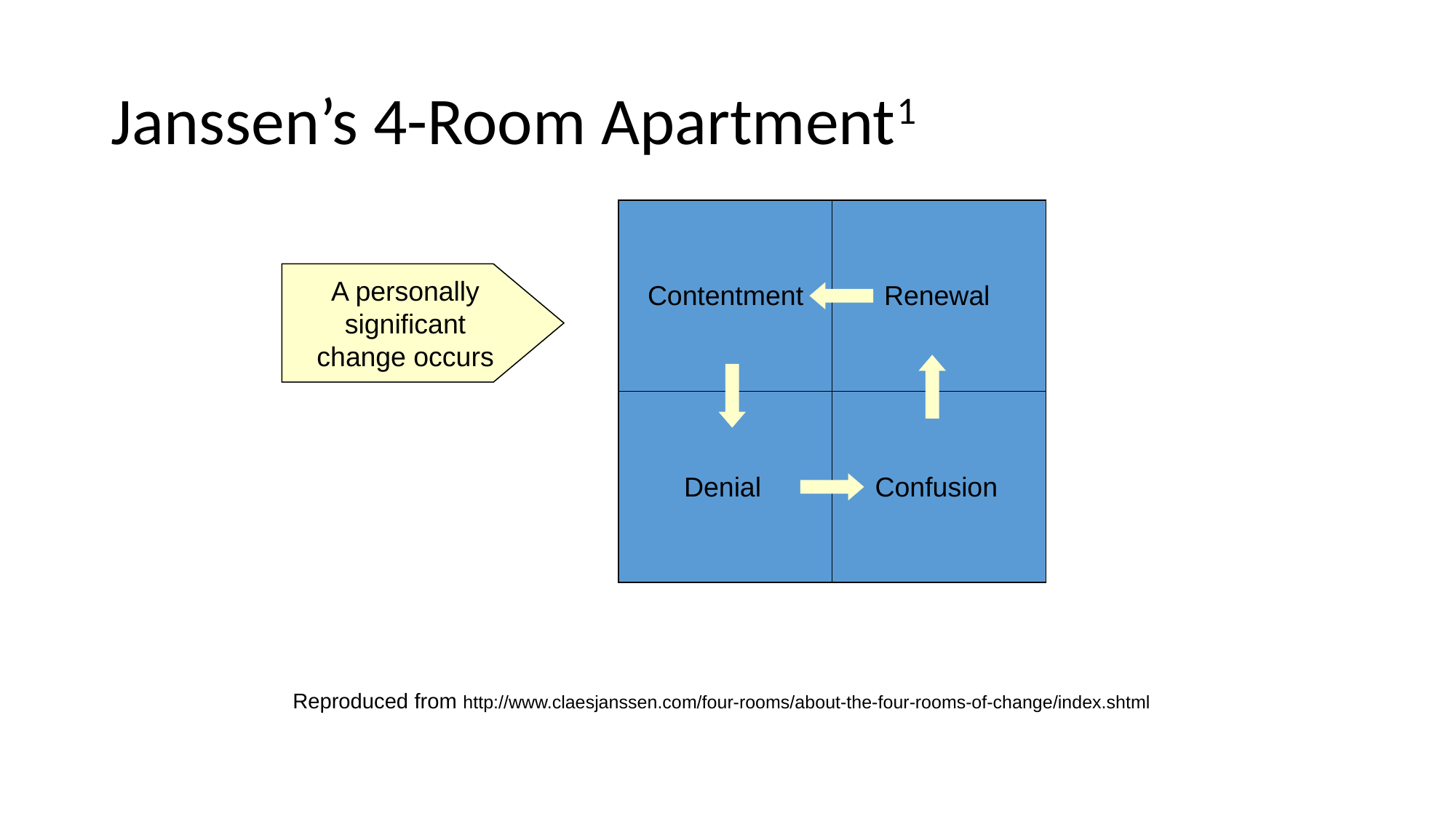

# Janssen’s 4-Room Apartment1

A personally
significant
change occurs

Contentment
Renewal

Denial
Confusion
Reproduced from http://www.claesjanssen.com/four-rooms/about-the-four-rooms-of-change/index.shtml